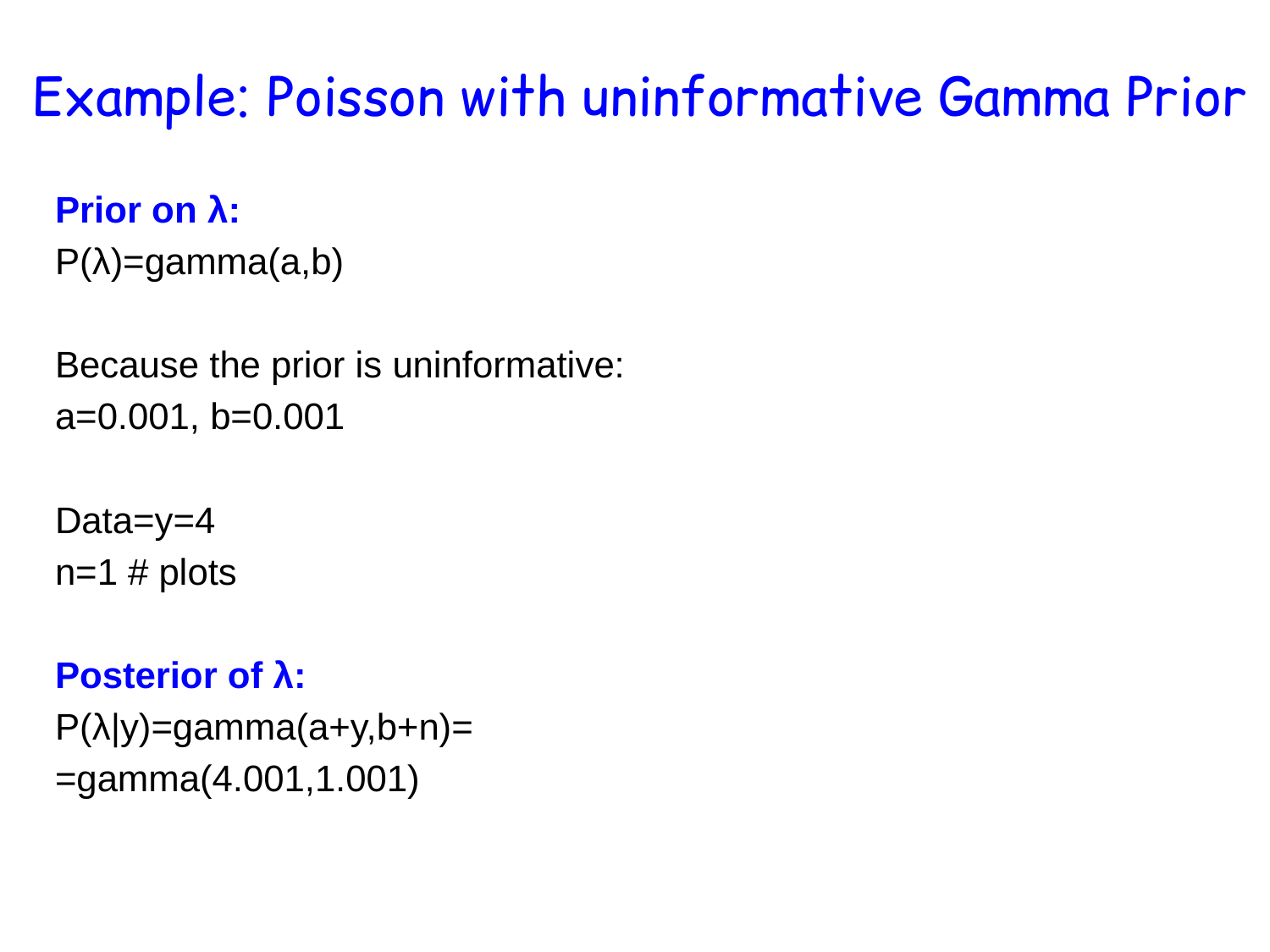

Example: Poisson with uninformative Gamma Prior
Prior on λ:
P(λ)=gamma(a,b)

Because the prior is uninformative:
a=0.001, b=0.001

Data=y=4
n=1 # plots

Posterior of λ:
P(λ|y)=gamma(a+y,b+n)=
=gamma(4.001,1.001)